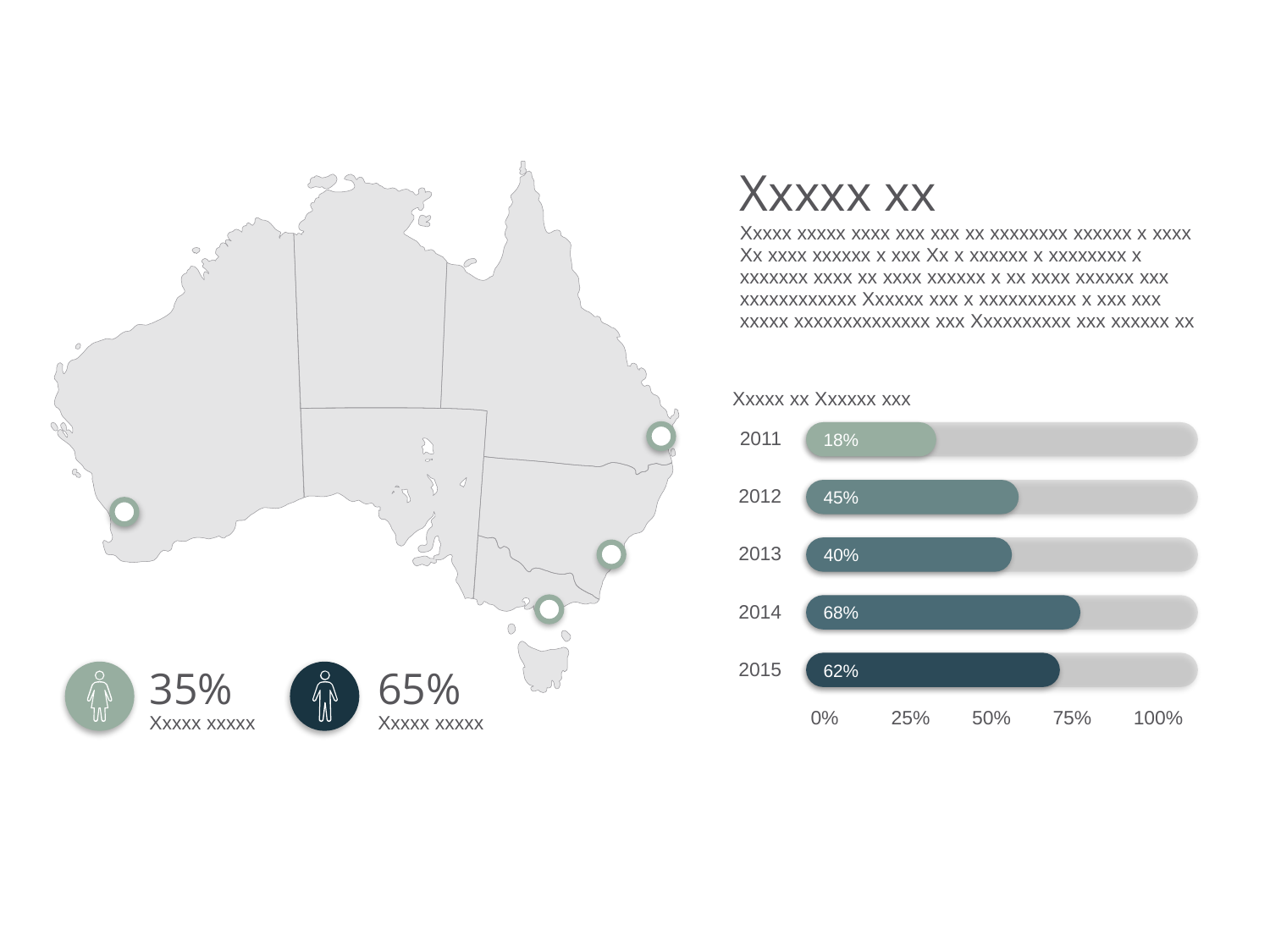

Xxxxx xx
Xxxxx xxxxx xxxx xxx xxx xx xxxxxxxx xxxxxx x xxxx Xx xxxx xxxxxx x xxx Xx x xxxxxx x xxxxxxxx x xxxxxxx xxxx xx xxxx xxxxxx x xx xxxx xxxxxx xxx xxxxxxxxxxxx Xxxxxx xxx x xxxxxxxxxx x xxx xxx xxxxx xxxxxxxxxxxxxx xxx Xxxxxxxxxx xxx xxxxxx xx
Xxxxx xx Xxxxxx xxx
2011

0%
25%
50%
75%
100%
2012
2013
2014
2015
18%

45%

40%

68%

62%

35%
Xxxxx xxxxx
65%
Xxxxx xxxxx